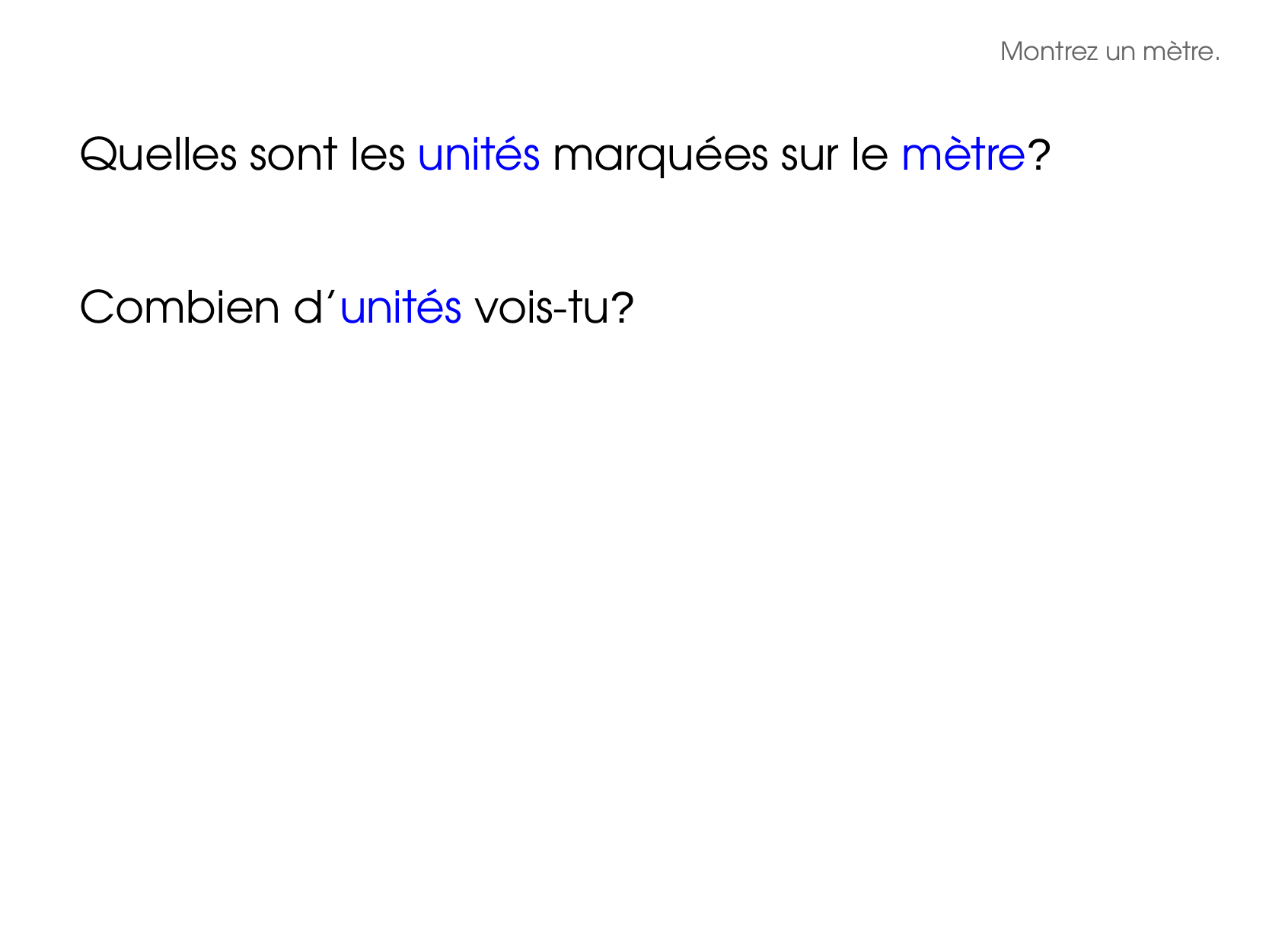

Montrez un mètre.
Quelles sont les unités marquées sur le mètre?

Combien d’unités vois-tu?